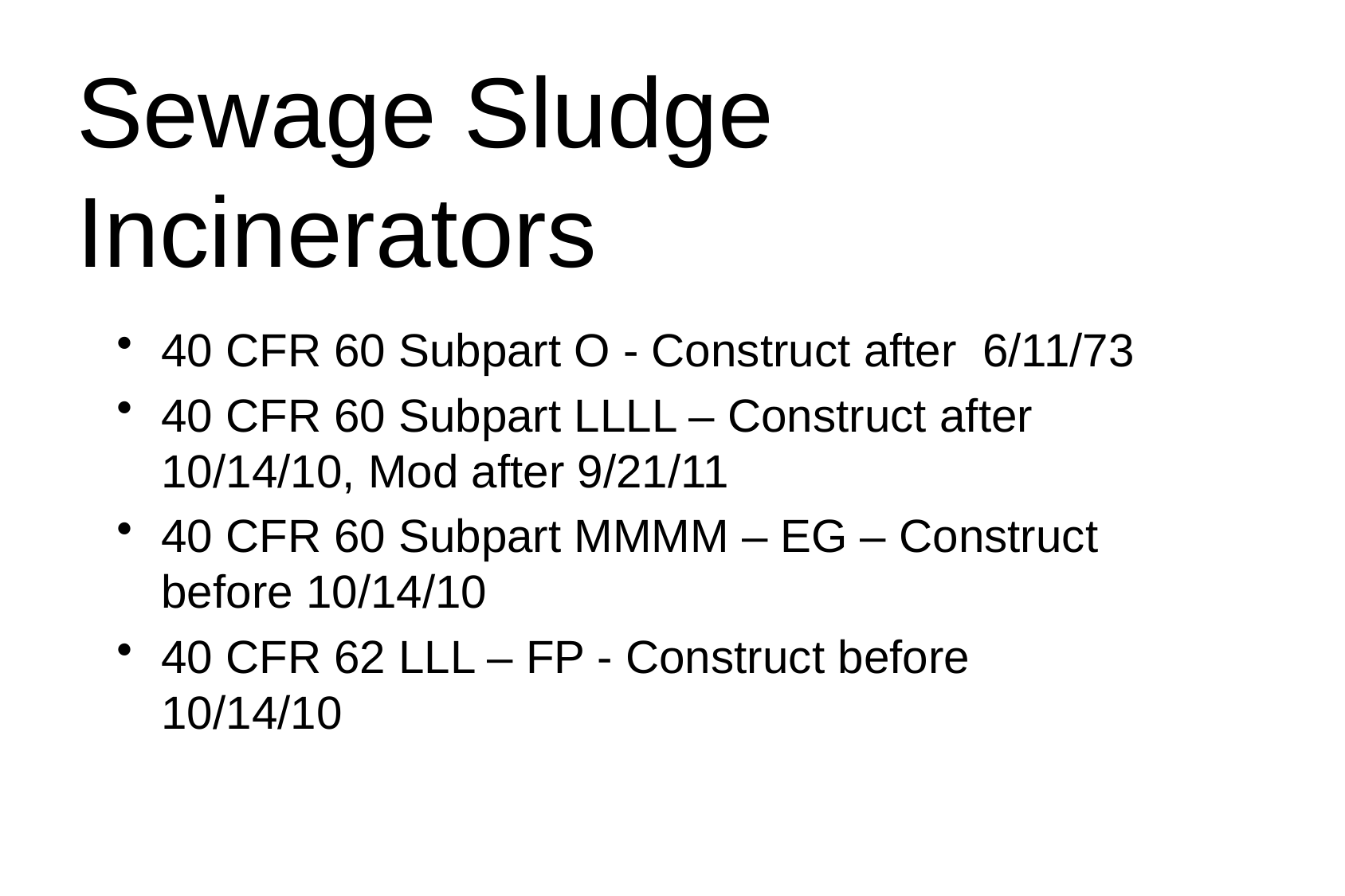

# Sewage Sludge Incinerators

40 CFR 60 Subpart O - Construct after  6/11/73
40 CFR 60 Subpart LLLL – Construct after 10/14/10, Mod after 9/21/11
40 CFR 60 Subpart MMMM – EG – Construct before 10/14/10
40 CFR 62 LLL – FP - Construct before 10/14/10